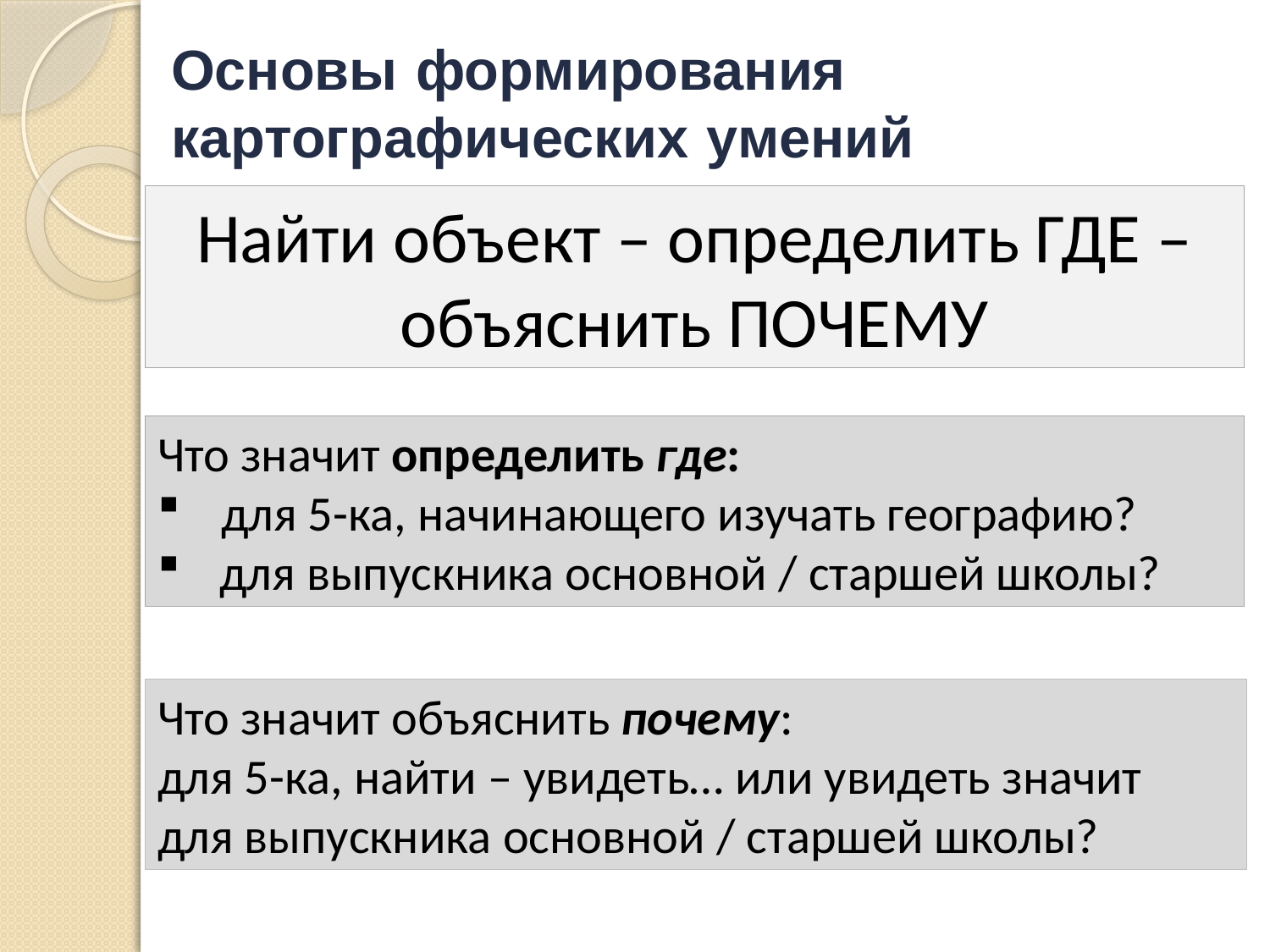

# Основы формирования картографических умений
Найти объект – определить ГДЕ – объяснить ПОЧЕМУ
Что значит определить где:
для 5-ка, начинающего изучать географию?
  для выпускника основной / старшей школы?
Что значит объяснить почему:
для 5-ка, найти – увидеть… или увидеть значит
для выпускника основной / старшей школы?